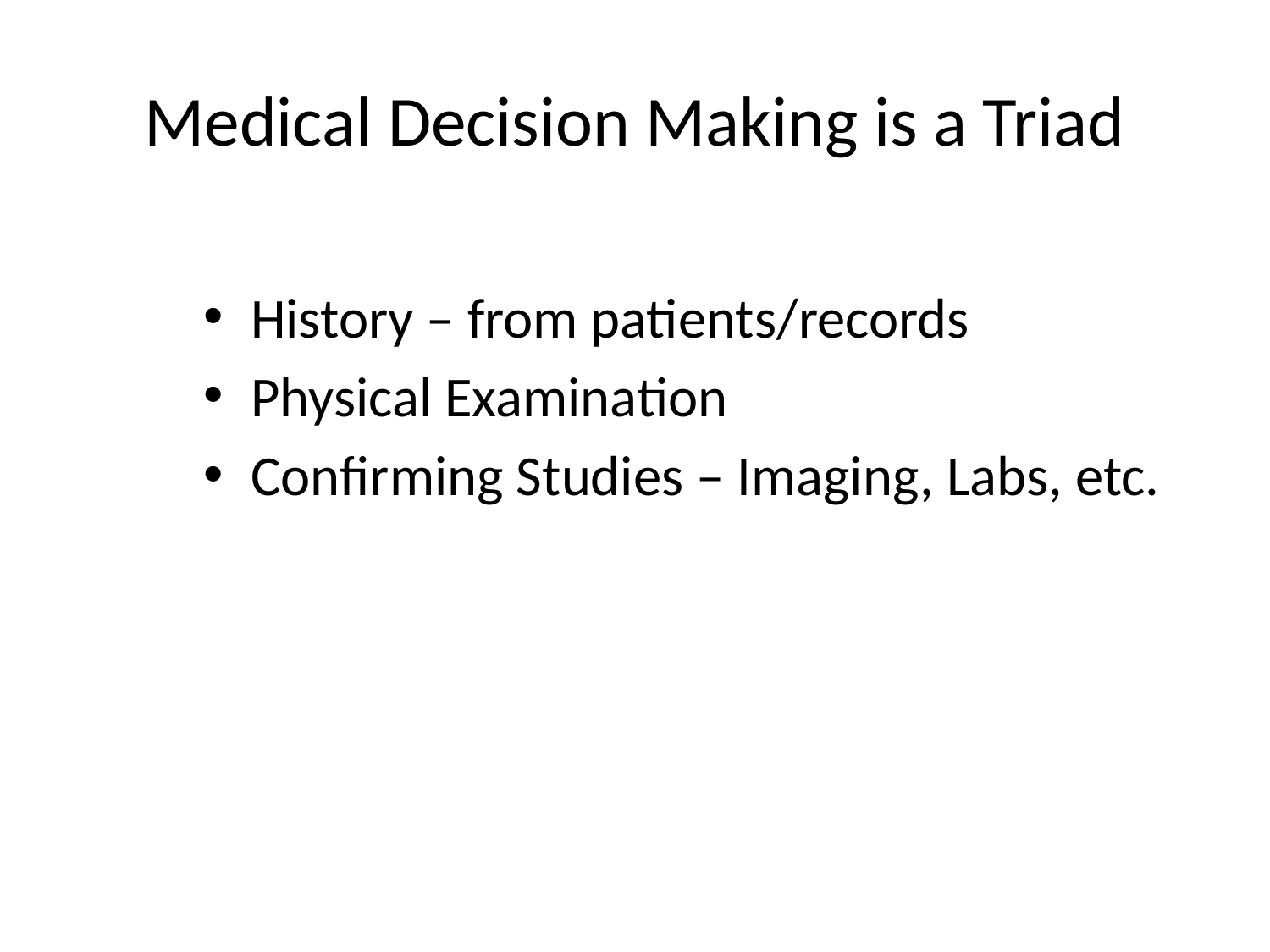

# Medical Decision Making is a Triad
History – from patients/records
Physical Examination
Confirming Studies – Imaging, Labs, etc.